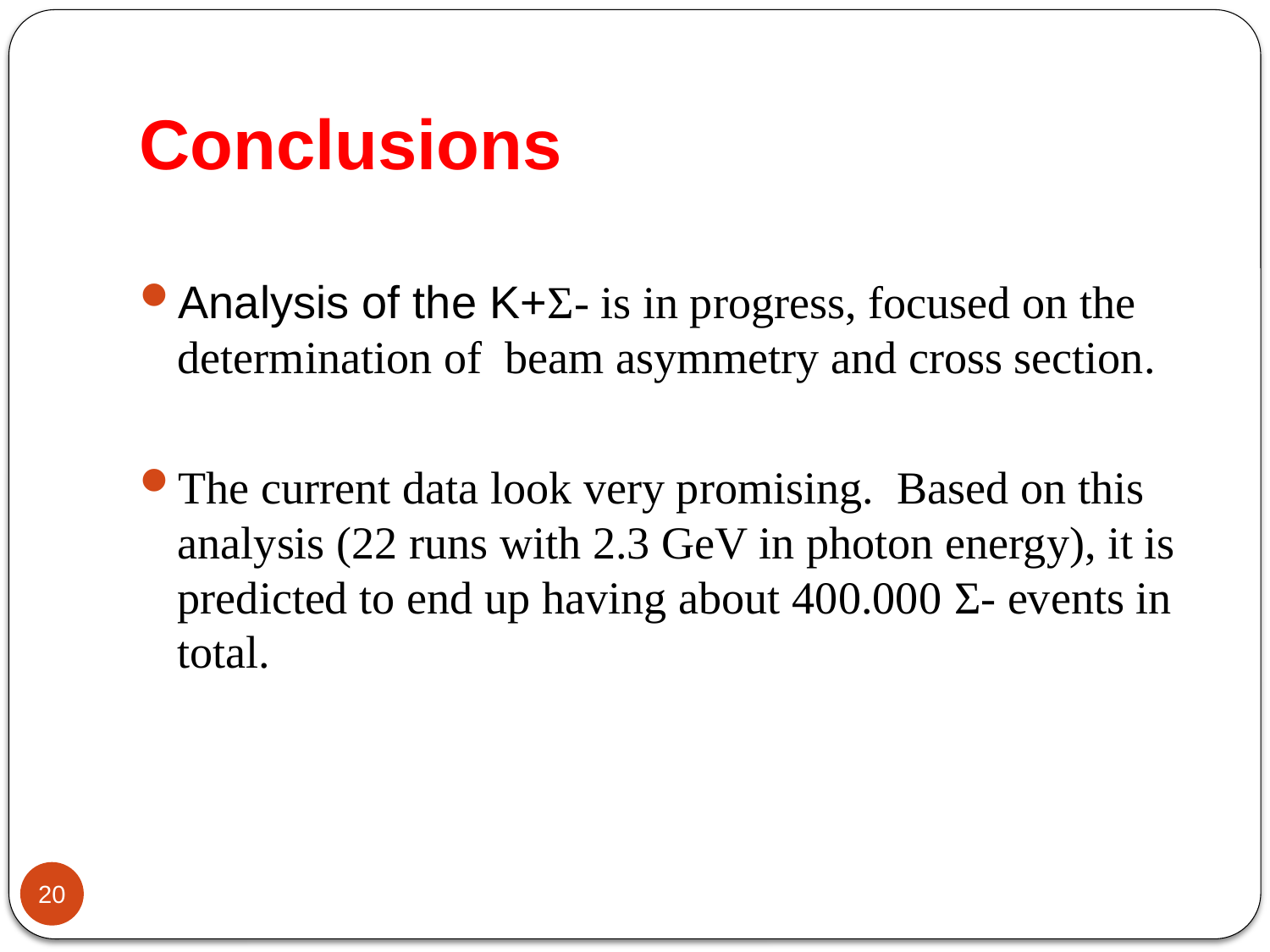

# Conclusions

Analysis of the K+Σ- is in progress, focused on the determination of  beam asymmetry and cross section.

The current data look very promising.  Based on this analysis (22 runs with 2.3 GeV in photon energy), it is predicted to end up having about 400.000 Σ- events in total.
20